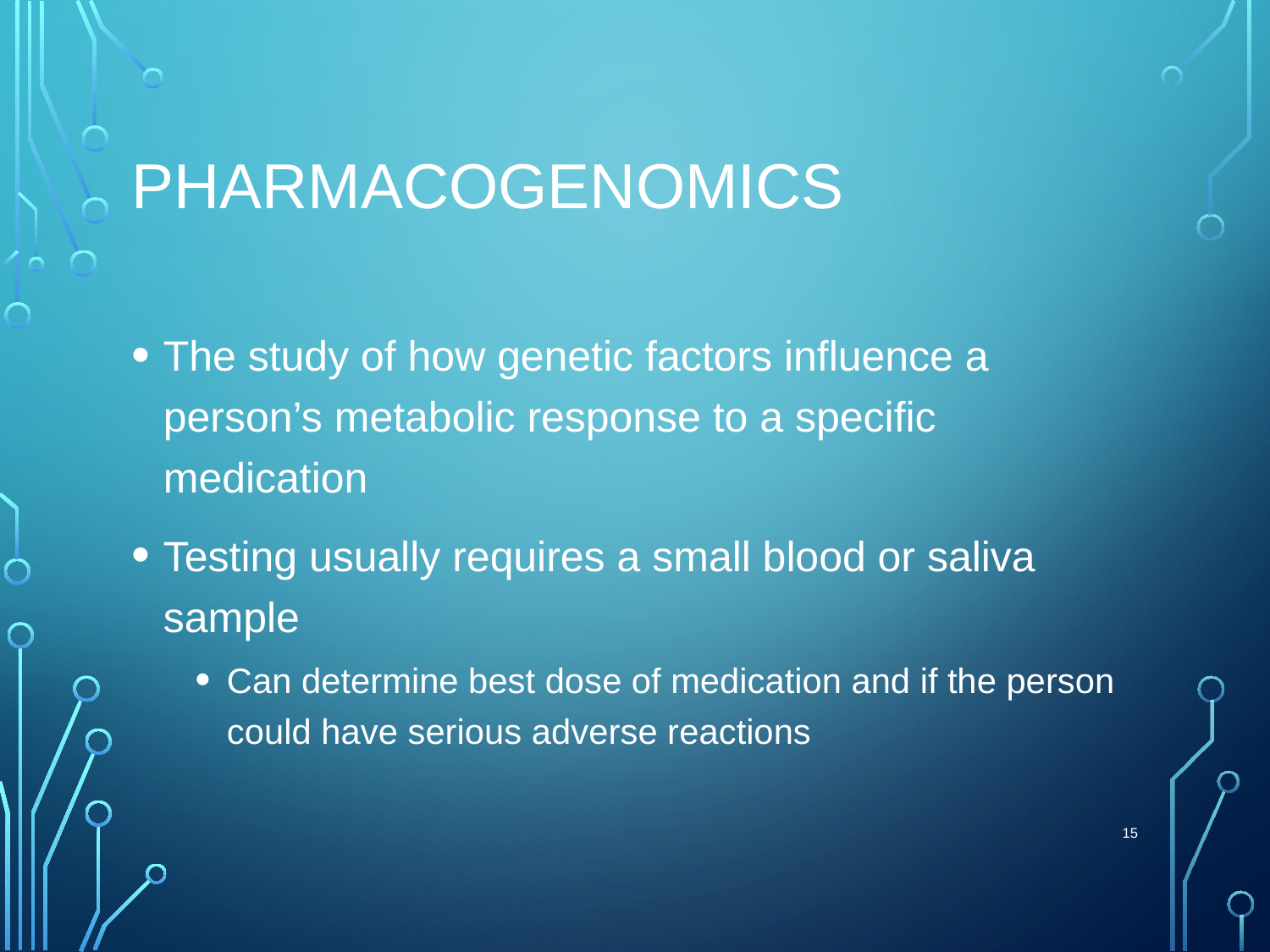

# Pharmacogenomics
The study of how genetic factors influence a person’s metabolic response to a specific medication
Testing usually requires a small blood or saliva sample
Can determine best dose of medication and if the person could have serious adverse reactions
 15